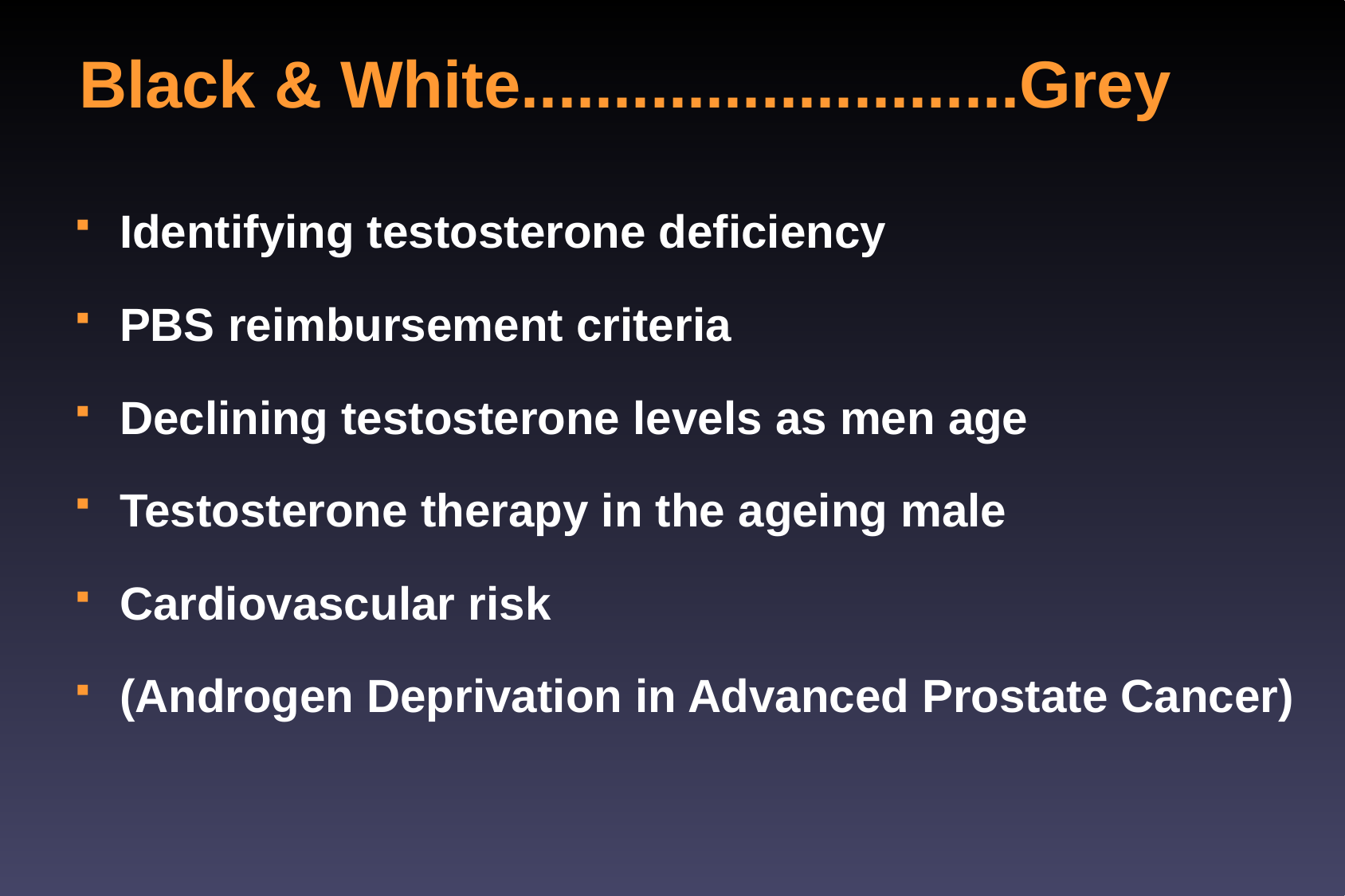

# Black & White...........................Grey
Identifying testosterone deficiency

PBS reimbursement criteria

Declining testosterone levels as men age

Testosterone therapy in the ageing male

Cardiovascular risk

(Androgen Deprivation in Advanced Prostate Cancer)